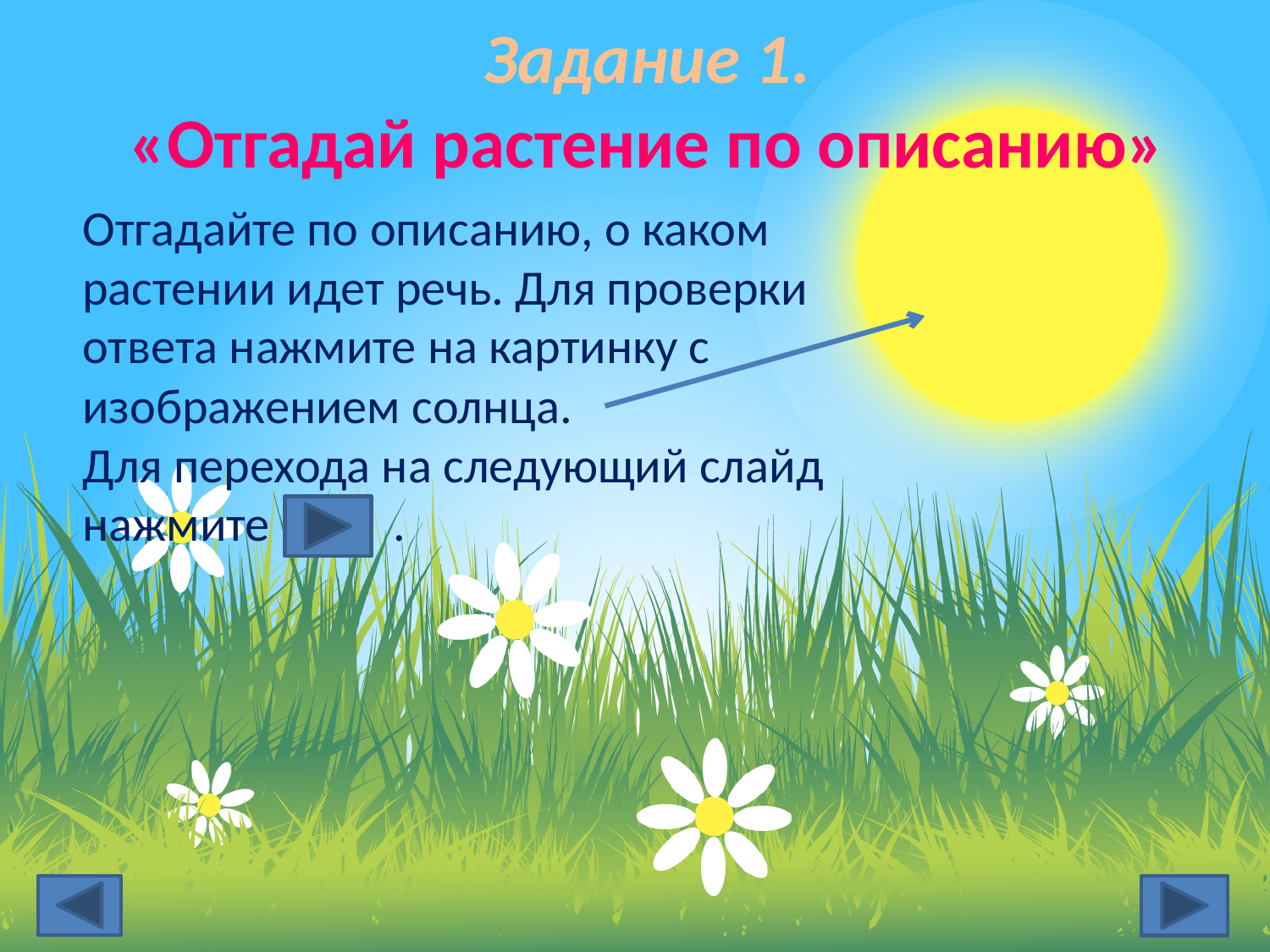

Задание 1.
«Отгадай растение по описанию»
Отгадайте по описанию, о каком растении идет речь. Для проверки ответа нажмите на картинку с изображением солнца.
Для перехода на следующий слайд нажмите           .